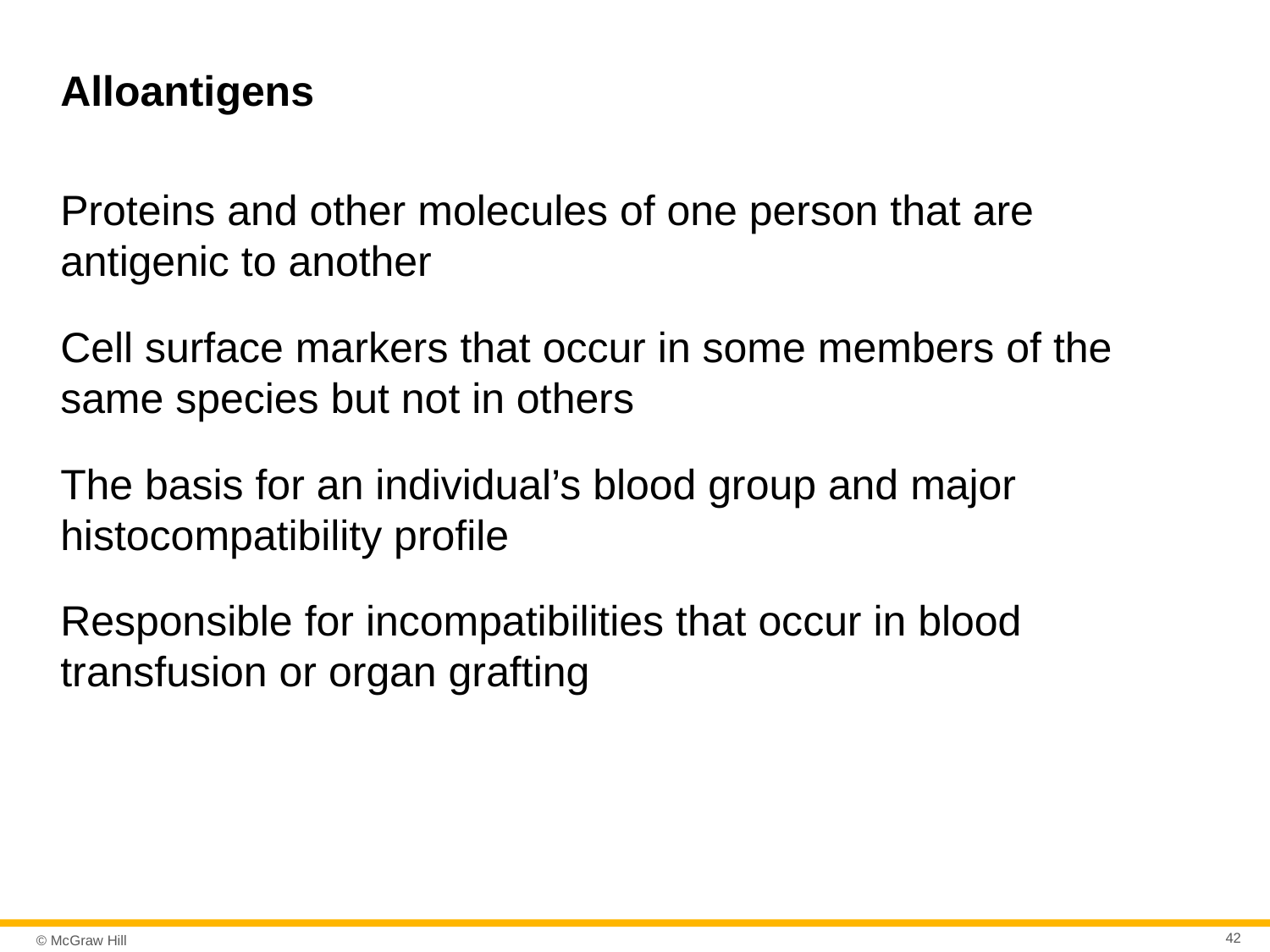

# Alloantigens
Proteins and other molecules of one person that are antigenic to another
Cell surface markers that occur in some members of the same species but not in others
The basis for an individual’s blood group and major histocompatibility profile
Responsible for incompatibilities that occur in blood transfusion or organ grafting